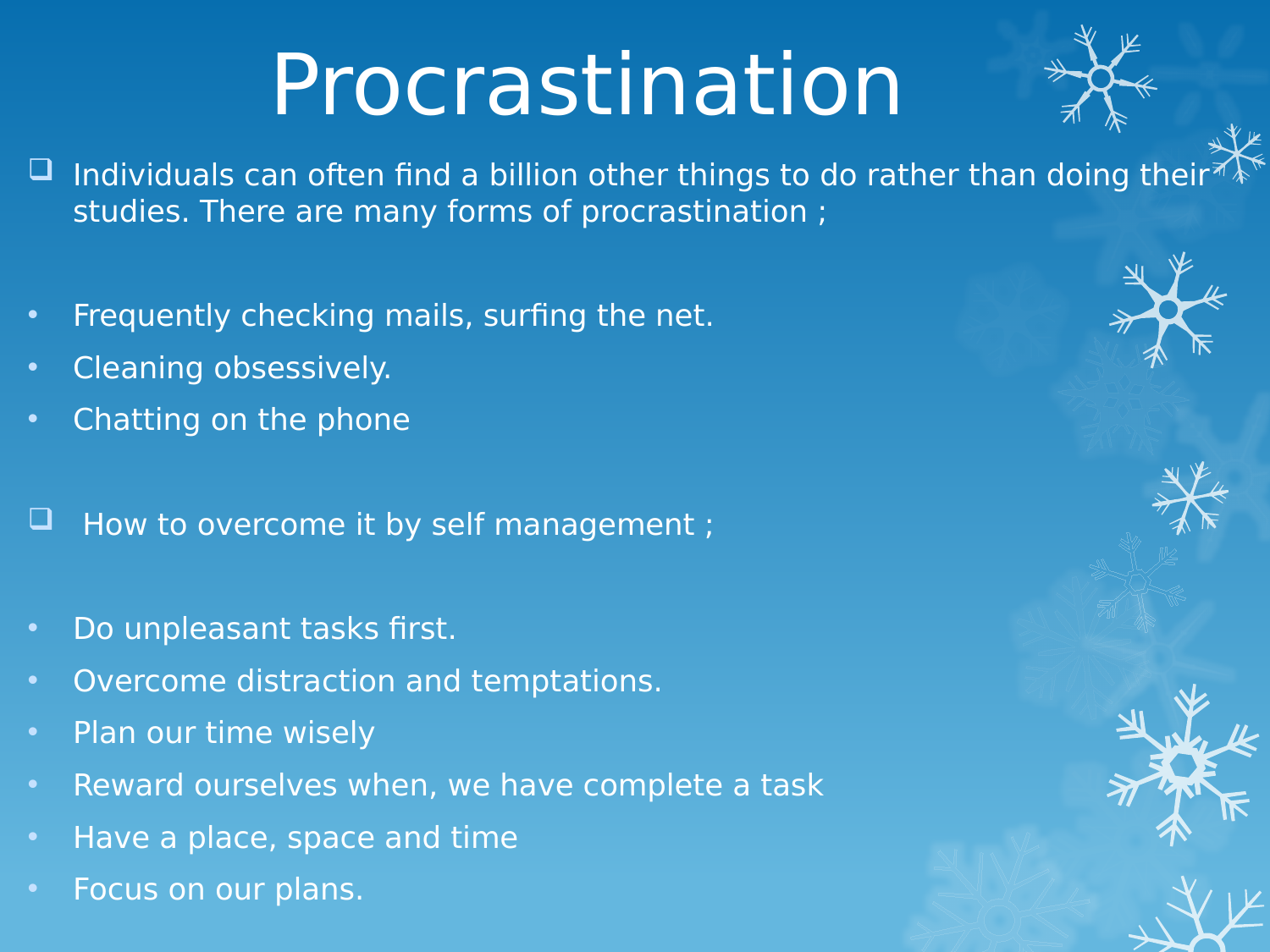

# Procrastination
Individuals can often find a billion other things to do rather than doing their studies. There are many forms of procrastination ;

Frequently checking mails, surfing the net.
Cleaning obsessively.
Chatting on the phone

 How to overcome it by self management ;

Do unpleasant tasks first.
Overcome distraction and temptations.
Plan our time wisely
Reward ourselves when, we have complete a task
Have a place, space and time
Focus on our plans.